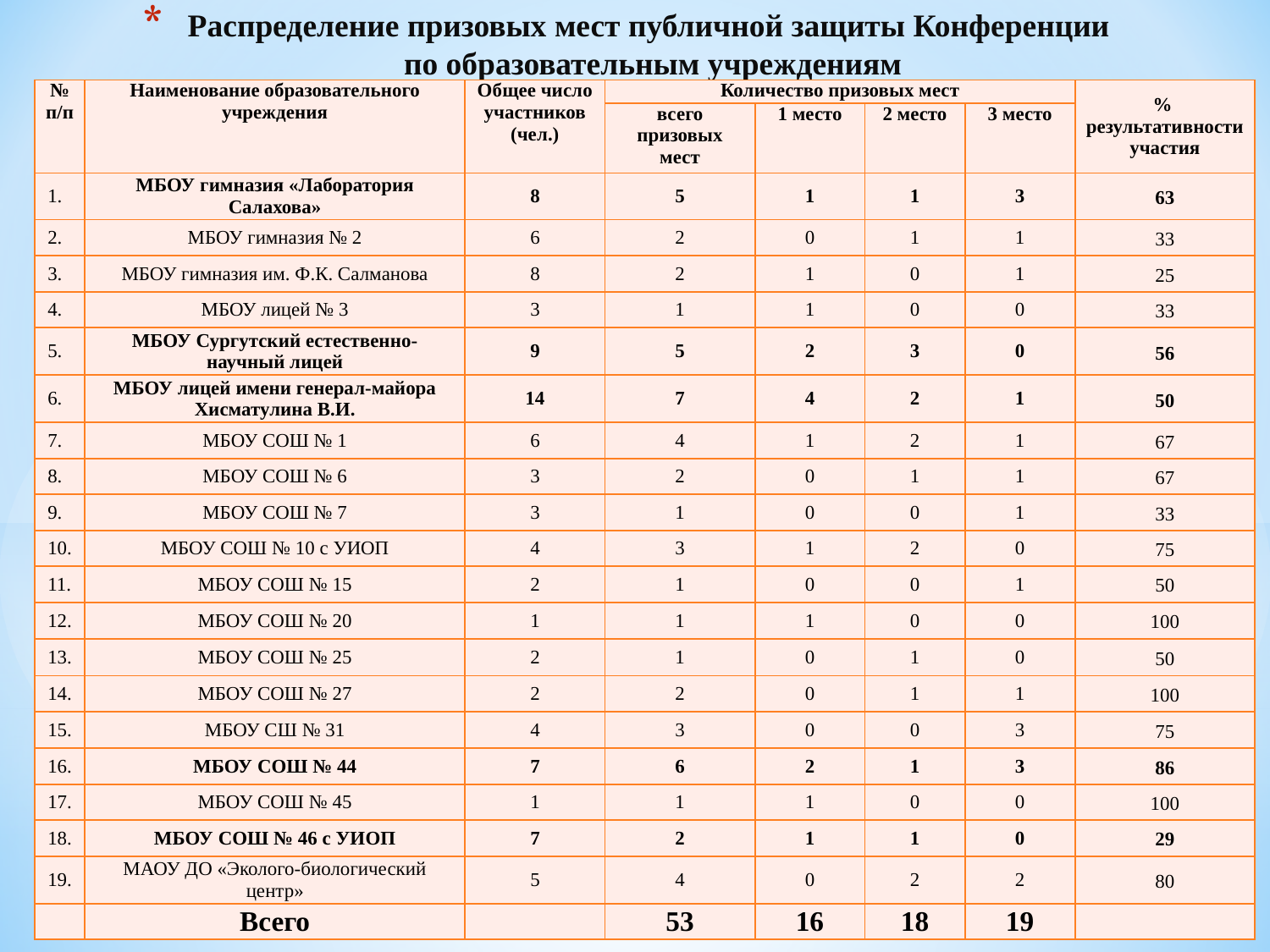

# Распределение призовых мест публичной защиты Конференции по образовательным учреждениям
| № п/п | Наименование образовательного учреждения | Общее число участников (чел.) | Количество призовых мест |  |  |  | % результативности участия |
| --- | --- | --- | --- | --- | --- | --- | --- |
|  |  |  | всего призовых мест | 1 место | 2 место | 3 место |  |
| 1. | МБОУ гимназия «Лаборатория Салахова» | 8 | 5 | 1 | 1 | 3 | 63 |
| 2. | МБОУ гимназия № 2 | 6 | 2 | 0 | 1 | 1 | 33 |
| 3. | МБОУ гимназия им. Ф.К. Салманова | 8 | 2 | 1 | 0 | 1 | 25 |
| 4. | МБОУ лицей № 3 | 3 | 1 | 1 | 0 | 0 | 33 |
| 5. | МБОУ Сургутский естественно-научный лицей | 9 | 5 | 2 | 3 | 0 | 56 |
| 6. | МБОУ лицей имени генерал-майора Хисматулина В.И. | 14 | 7 | 4 | 2 | 1 | 50 |
| 7. | МБОУ СОШ № 1 | 6 | 4 | 1 | 2 | 1 | 67 |
| 8. | МБОУ СОШ № 6 | 3 | 2 | 0 | 1 | 1 | 67 |
| 9. | МБОУ СОШ № 7 | 3 | 1 | 0 | 0 | 1 | 33 |
| 10. | МБОУ СОШ № 10 с УИОП | 4 | 3 | 1 | 2 | 0 | 75 |
| 11. | МБОУ СОШ № 15 | 2 | 1 | 0 | 0 | 1 | 50 |
| 12. | МБОУ СОШ № 20 | 1 | 1 | 1 | 0 | 0 | 100 |
| 13. | МБОУ СОШ № 25 | 2 | 1 | 0 | 1 | 0 | 50 |
| 14. | МБОУ СОШ № 27 | 2 | 2 | 0 | 1 | 1 | 100 |
| 15. | МБОУ СШ № 31 | 4 | 3 | 0 | 0 | 3 | 75 |
| 16. | МБОУ СОШ № 44 | 7 | 6 | 2 | 1 | 3 | 86 |
| 17. | МБОУ СОШ № 45 | 1 | 1 | 1 | 0 | 0 | 100 |
| 18. | МБОУ СОШ № 46 с УИОП | 7 | 2 | 1 | 1 | 0 | 29 |
| 19. | МАОУ ДО «Эколого-биологический центр» | 5 | 4 | 0 | 2 | 2 | 80 |
|  | Всего |  | 53 | 16 | 18 | 19 |  |